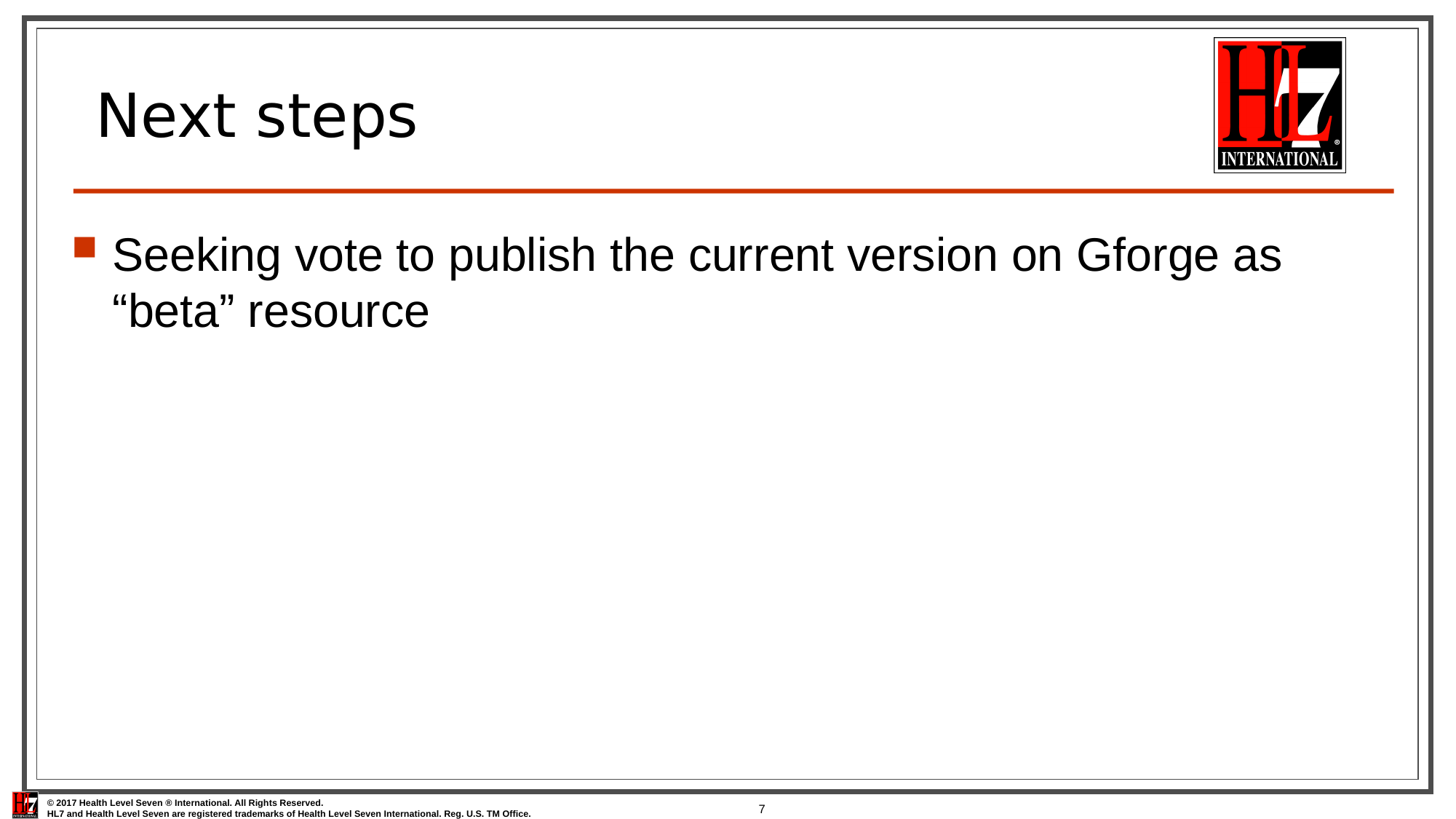

# Next steps
Seeking vote to publish the current version on Gforge as “beta” resource
7